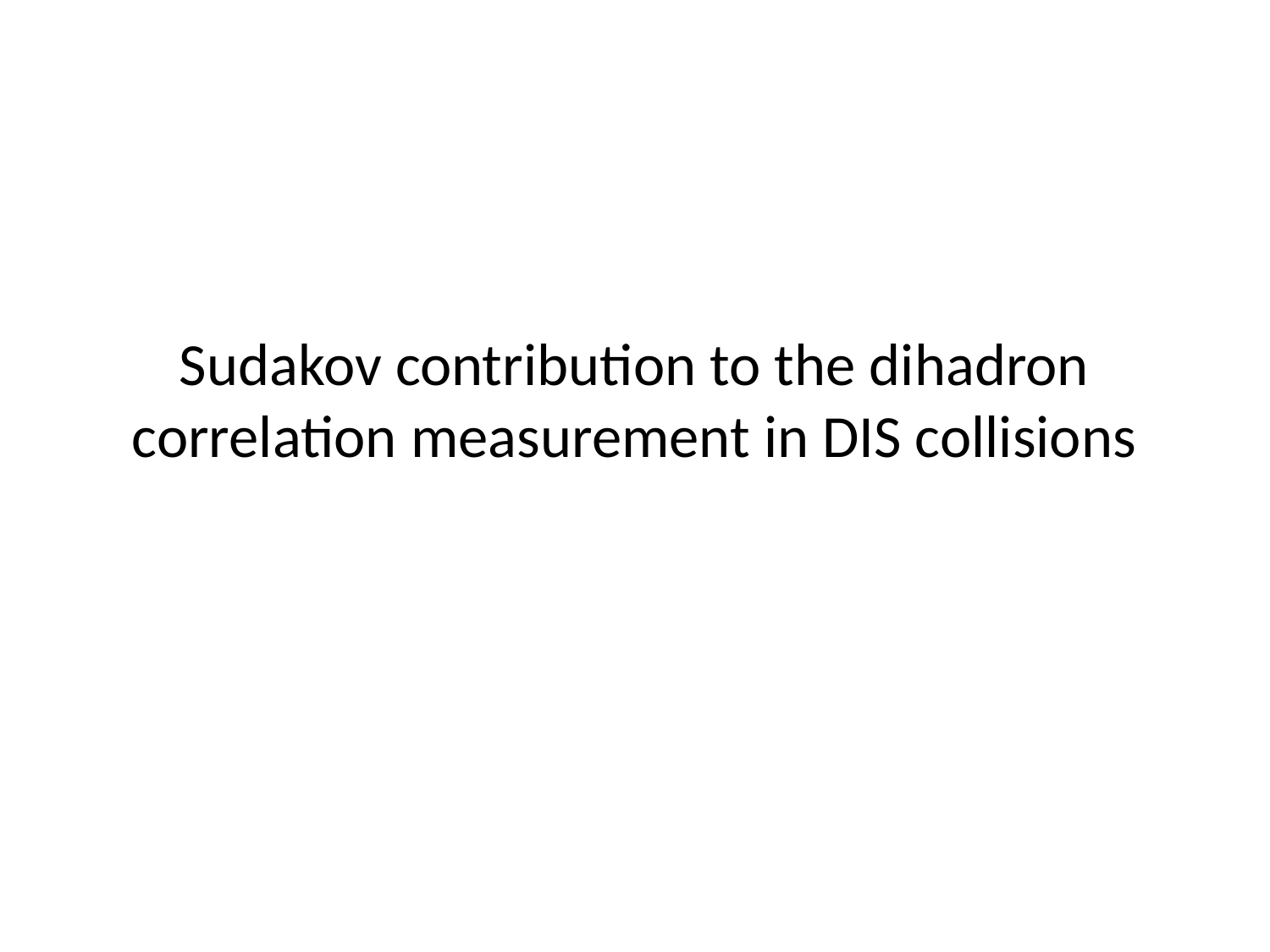

# Sudakov contribution to the dihadron correlation measurement in DIS collisions